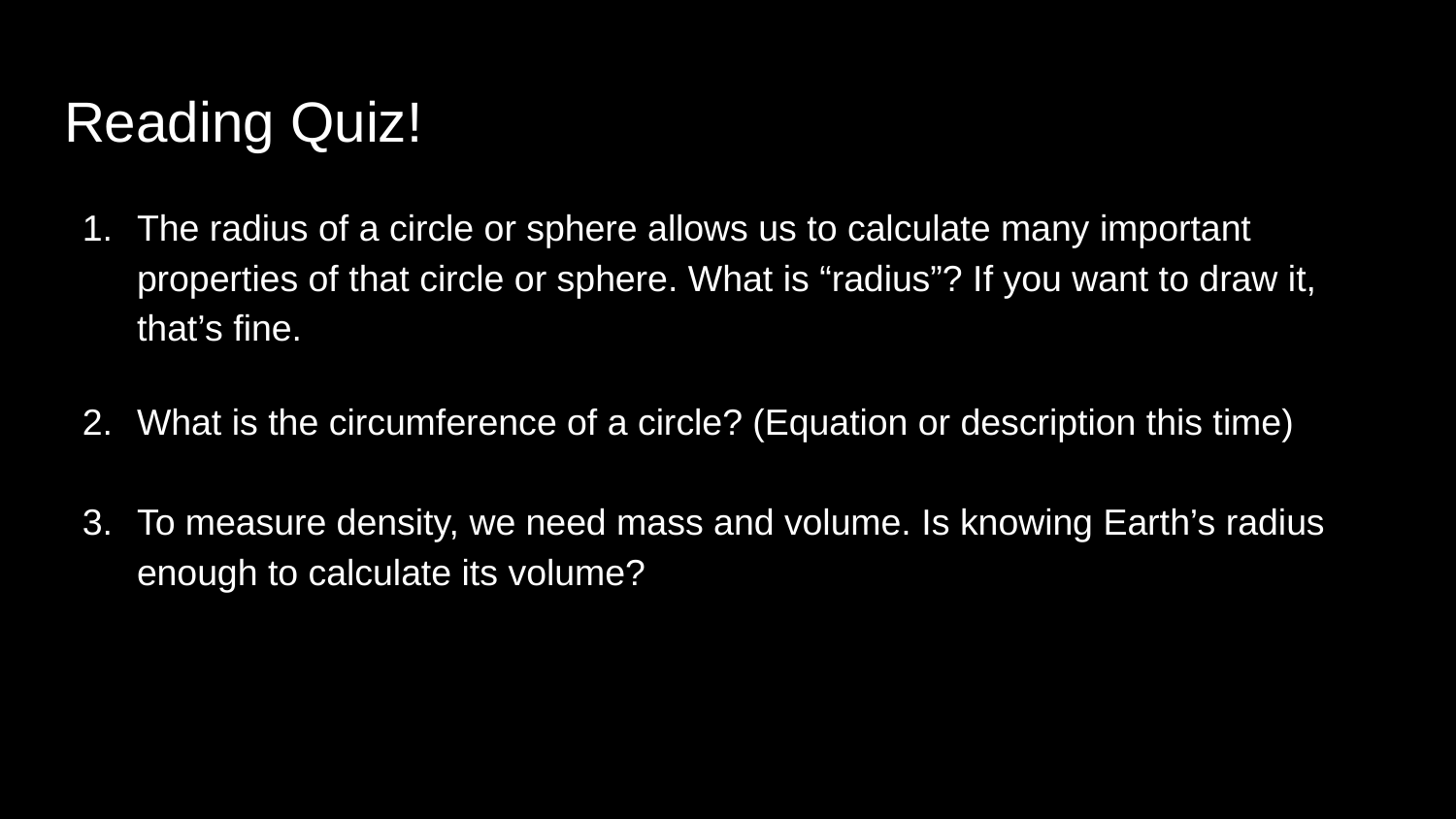

# Reading Quiz!
The radius of a circle or sphere allows us to calculate many important properties of that circle or sphere. What is “radius”? If you want to draw it, that’s fine.
What is the circumference of a circle? (Equation or description this time)
To measure density, we need mass and volume. Is knowing Earth’s radius enough to calculate its volume?